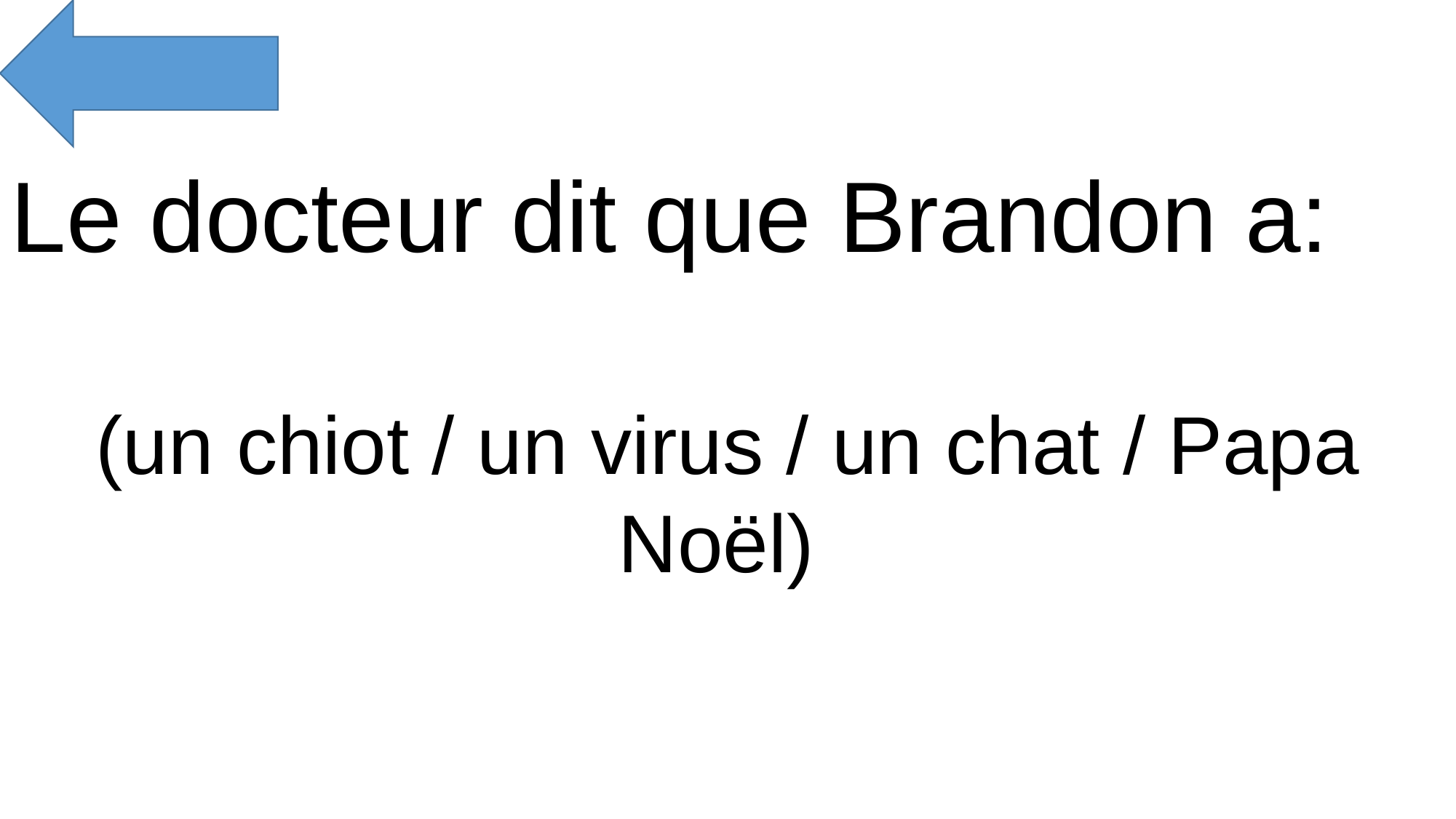

Le docteur dit que Brandon a:

(un chiot / un virus / un chat / Papa Noël)